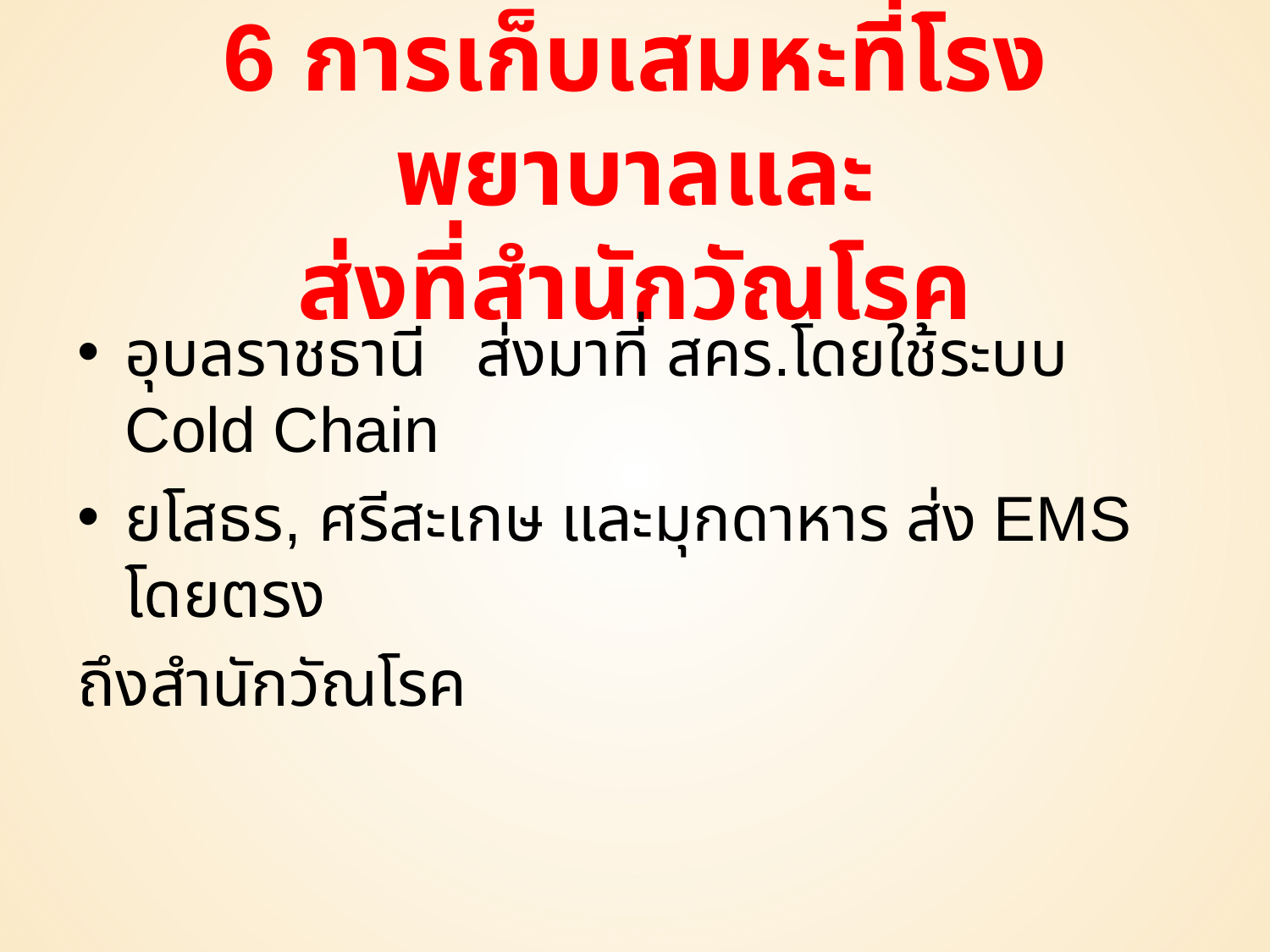

# 6 การเก็บเสมหะที่โรงพยาบาลและ ส่งที่สำนักวัณโรค
อุบลราชธานี   ส่งมาที่ สคร.โดยใช้ระบบ Cold Chain
ยโสธร, ศรีสะเกษ และมุกดาหาร ส่ง EMS โดยตรง
ถึงสำนักวัณโรค